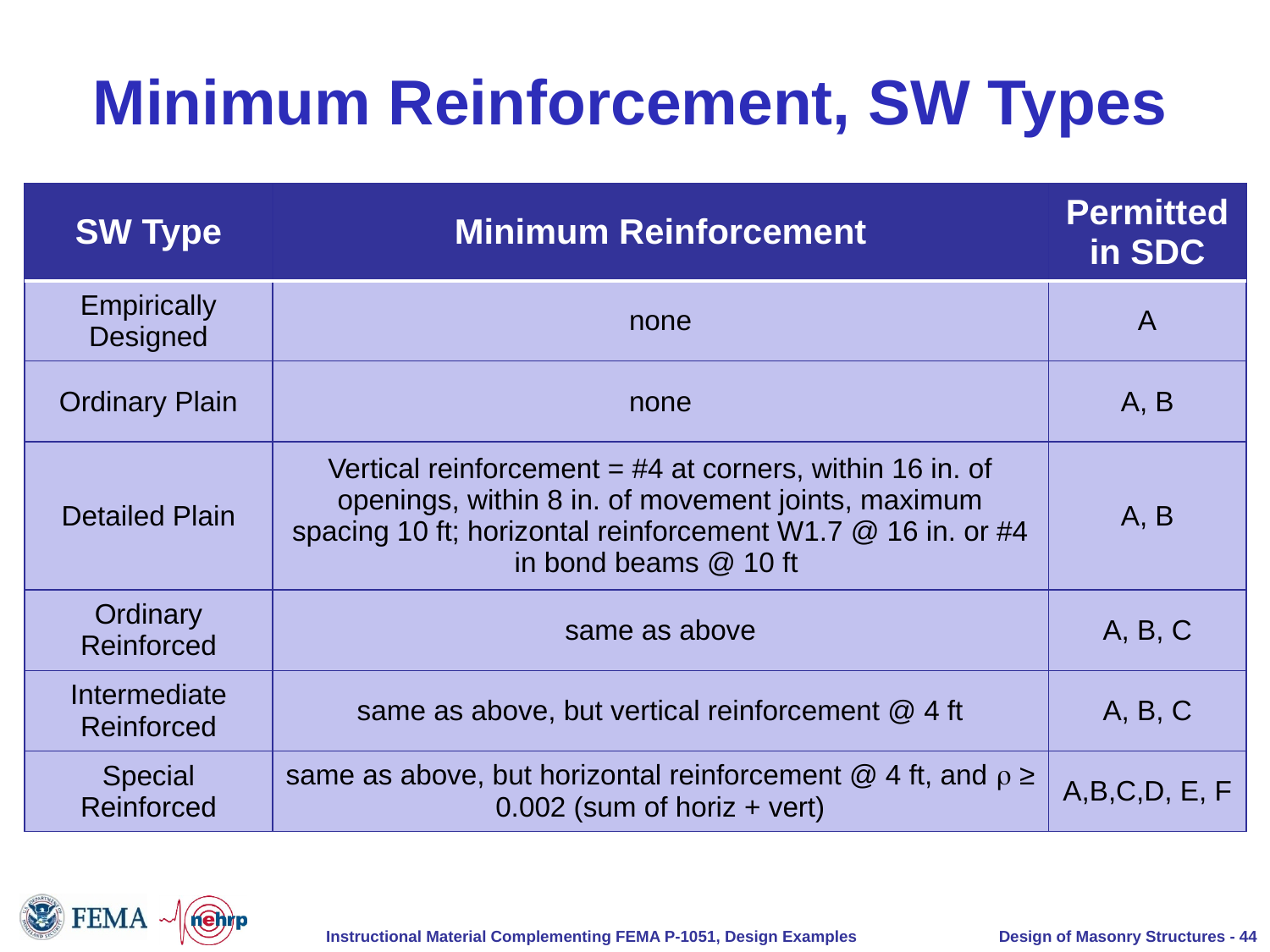

# Minimum Reinforcement, SW Types
| SW Type | Minimum Reinforcement | Permitted in SDC |
| --- | --- | --- |
| Empirically Designed | none | A |
| Ordinary Plain | none | A, B |
| Detailed Plain | Vertical reinforcement = #4 at corners, within 16 in. of openings, within 8 in. of movement joints, maximum spacing 10 ft; horizontal reinforcement W1.7 @ 16 in. or #4 in bond beams @ 10 ft | A, B |
| Ordinary Reinforced | same as above | A, B, C |
| Intermediate Reinforced | same as above, but vertical reinforcement @ 4 ft | A, B, C |
| Special Reinforced | same as above, but horizontal reinforcement @ 4 ft, and ρ ≥ 0.002 (sum of horiz + vert) | A,B,C,D, E, F |
Design of Masonry Structures - 44
Instructional Material Complementing FEMA P-1051, Design Examples